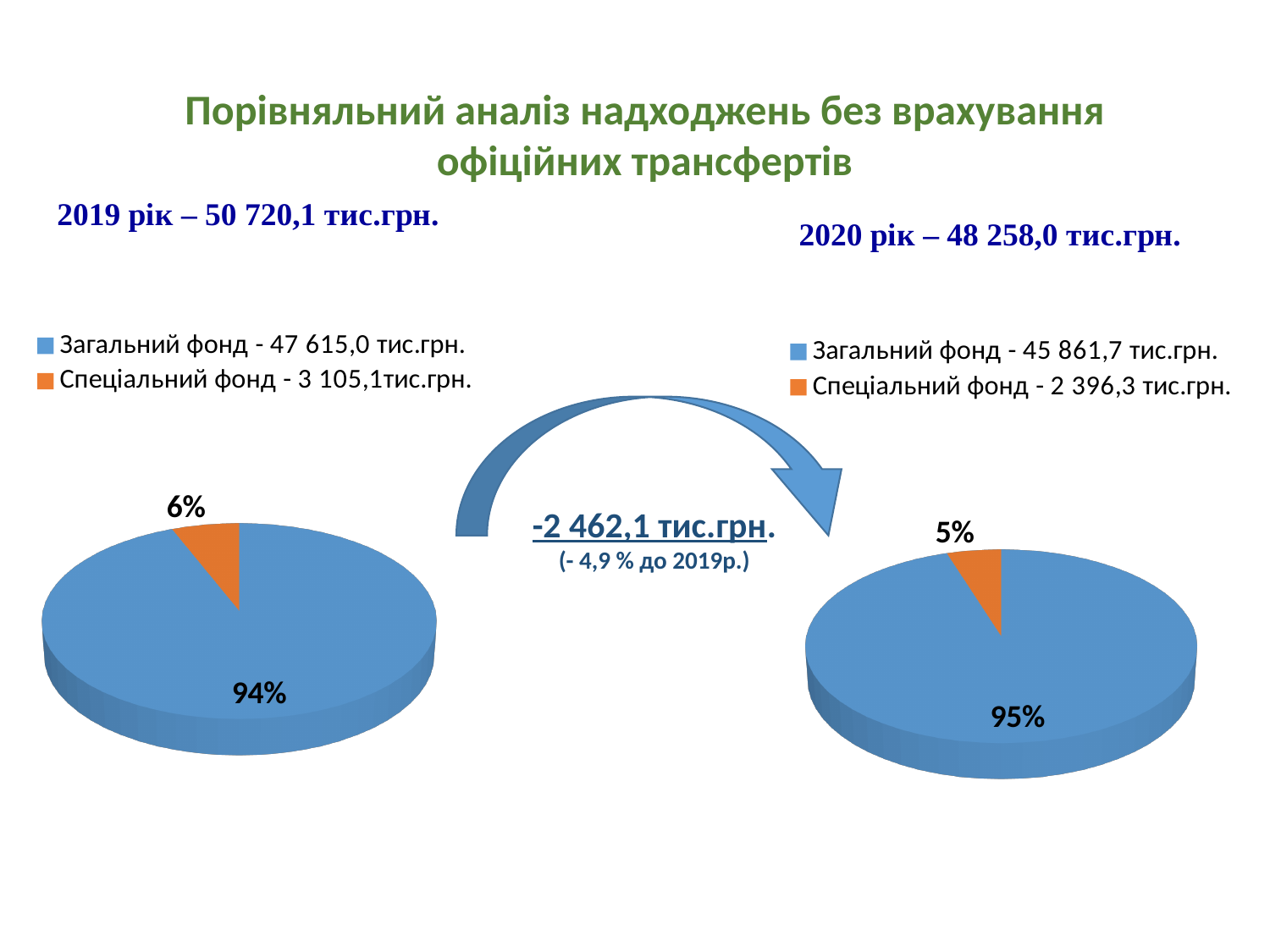

Порівняльний аналіз надходжень без врахування офіційних трансфертів

[unsupported chart]

[unsupported chart]

-2 462,1 тис.грн.
(- 4,9 % до 2019р.)